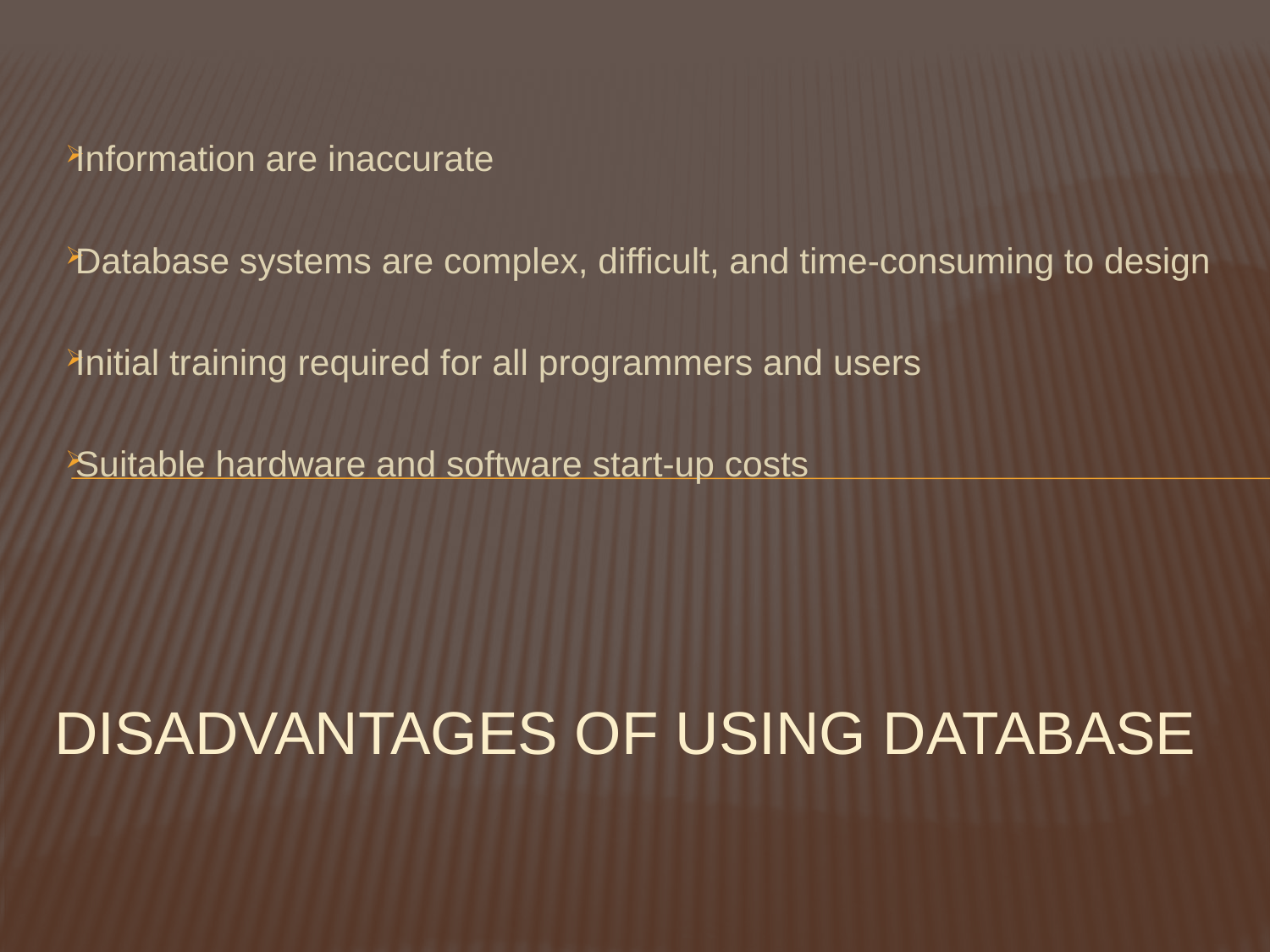

Information are inaccurate
Database systems are complex, difficult, and time-consuming to design
Initial training required for all programmers and users
Suitable hardware and software start-up costs

# Disadvantages of using database